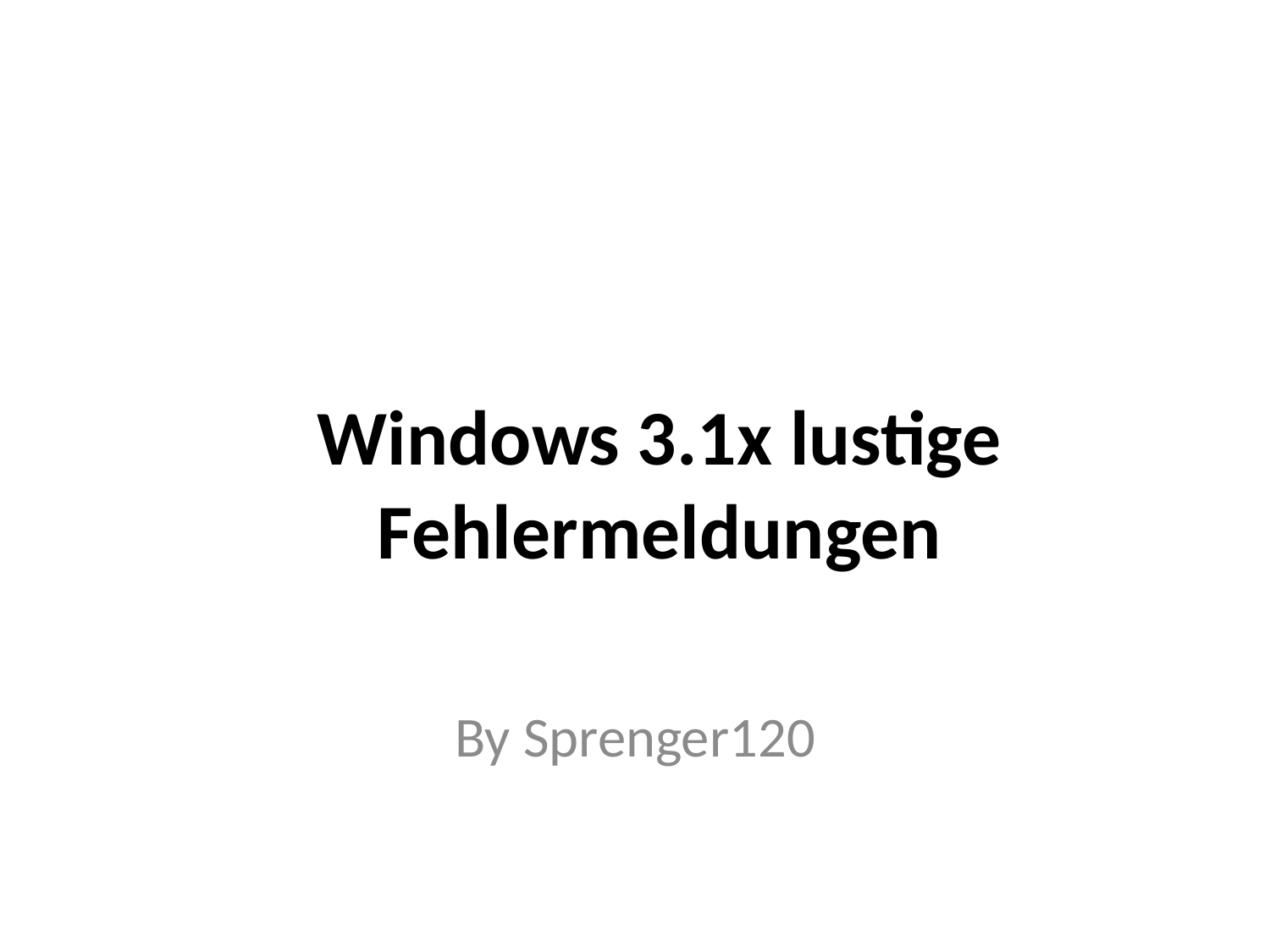

# Windows 3.1x lustige Fehlermeldungen
By Sprenger120